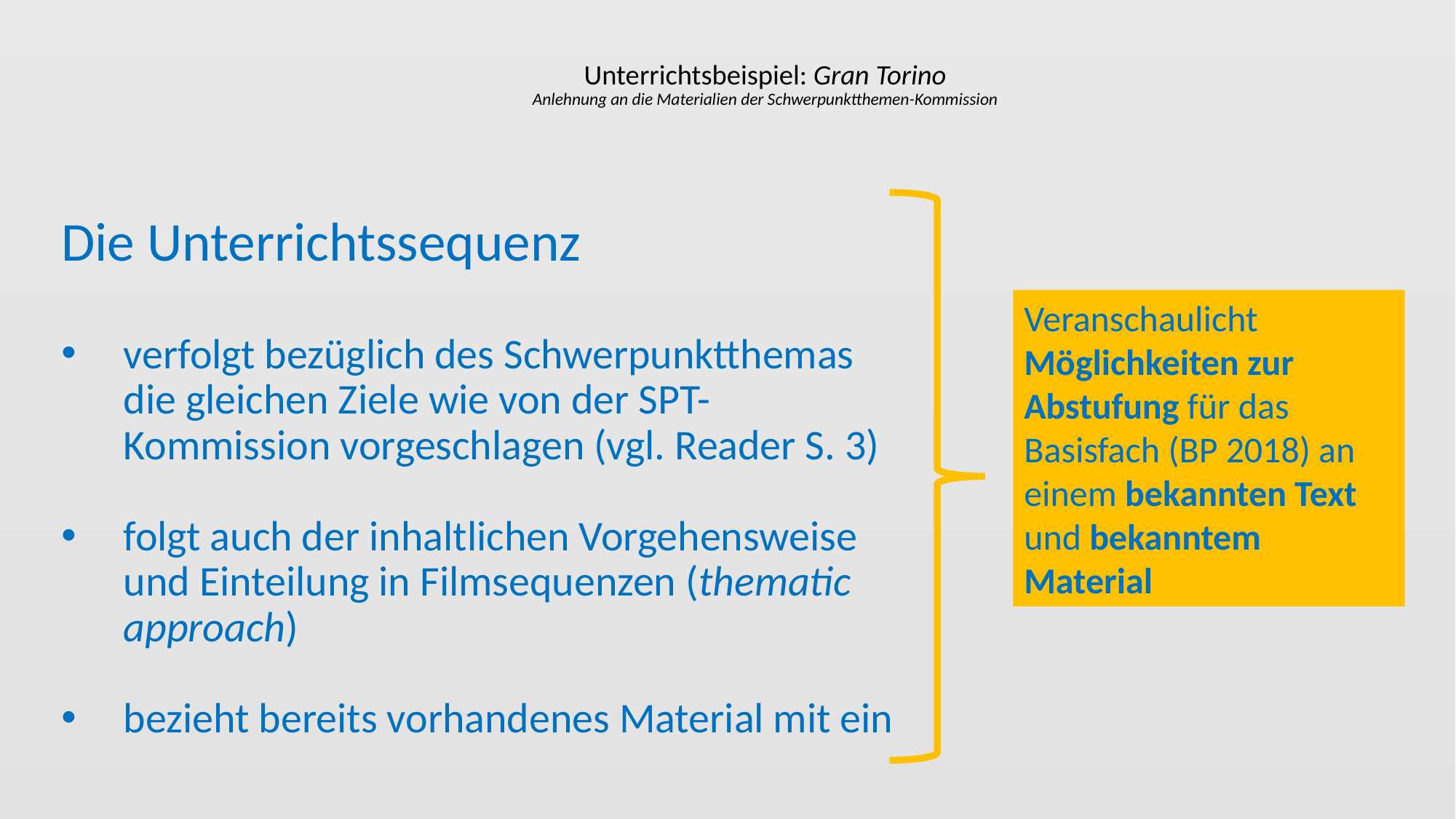

# Unterrichtsbeispiel: Gran Torino Anlehnung an die Materialien der Schwerpunktthemen-Kommission
Die Unterrichtssequenz

verfolgt bezüglich des Schwerpunktthemas die gleichen Ziele wie von der SPT-Kommission vorgeschlagen (vgl. Reader S. 3)

folgt auch der inhaltlichen Vorgehensweise und Einteilung in Filmsequenzen (thematic approach)

bezieht bereits vorhandenes Material mit ein

Veranschaulicht Möglichkeiten zur Abstufung für das Basisfach (BP 2018) an einem bekannten Text und bekanntem Material